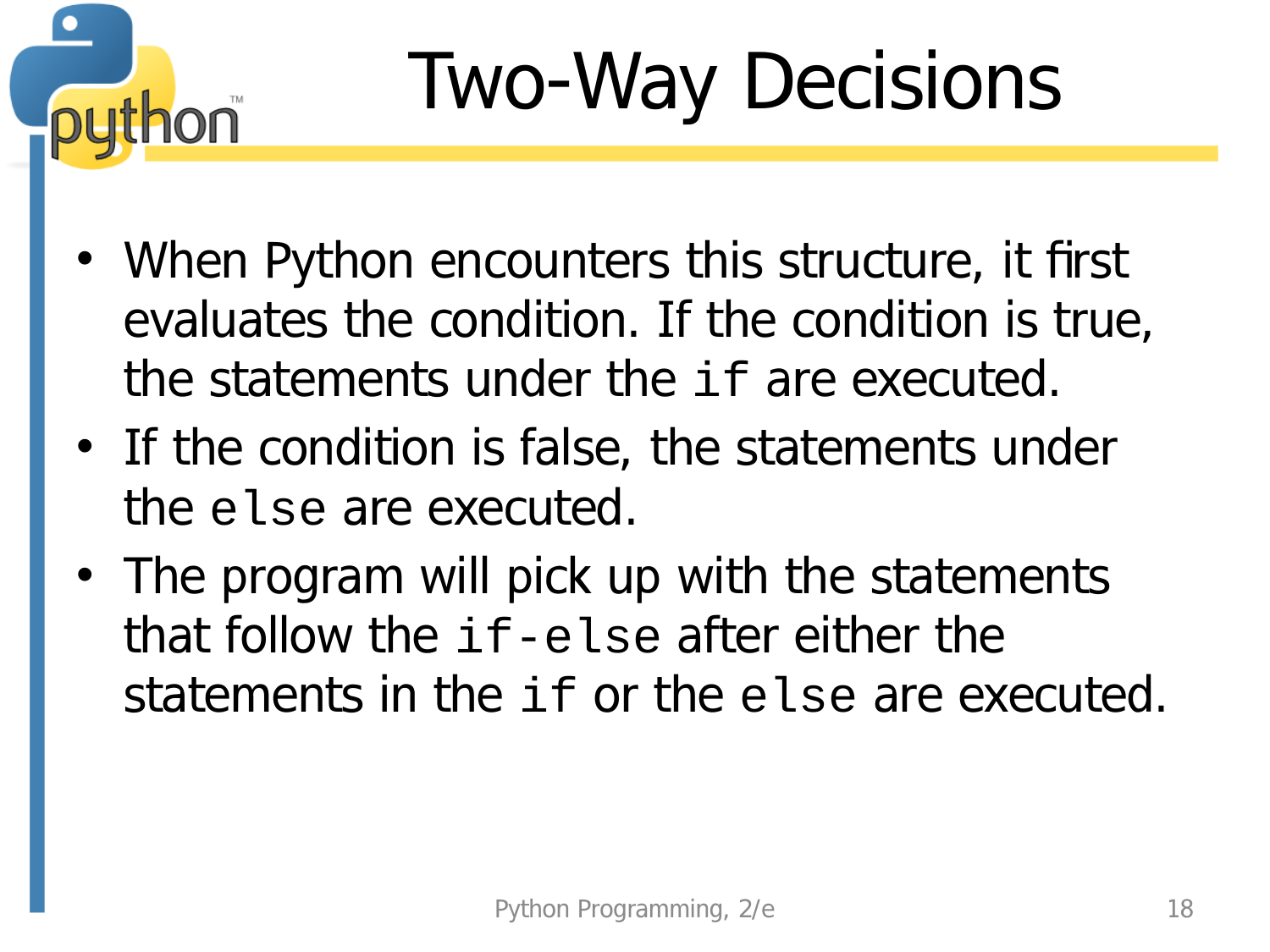

# Two-Way Decisions
When Python encounters this structure, it first evaluates the condition. If the condition is true, the statements under the if are executed.
If the condition is false, the statements under the else are executed.
The program will pick up with the statements that follow the if-else after either the statements in the if or the else are executed.
Python Programming, 2/e
18